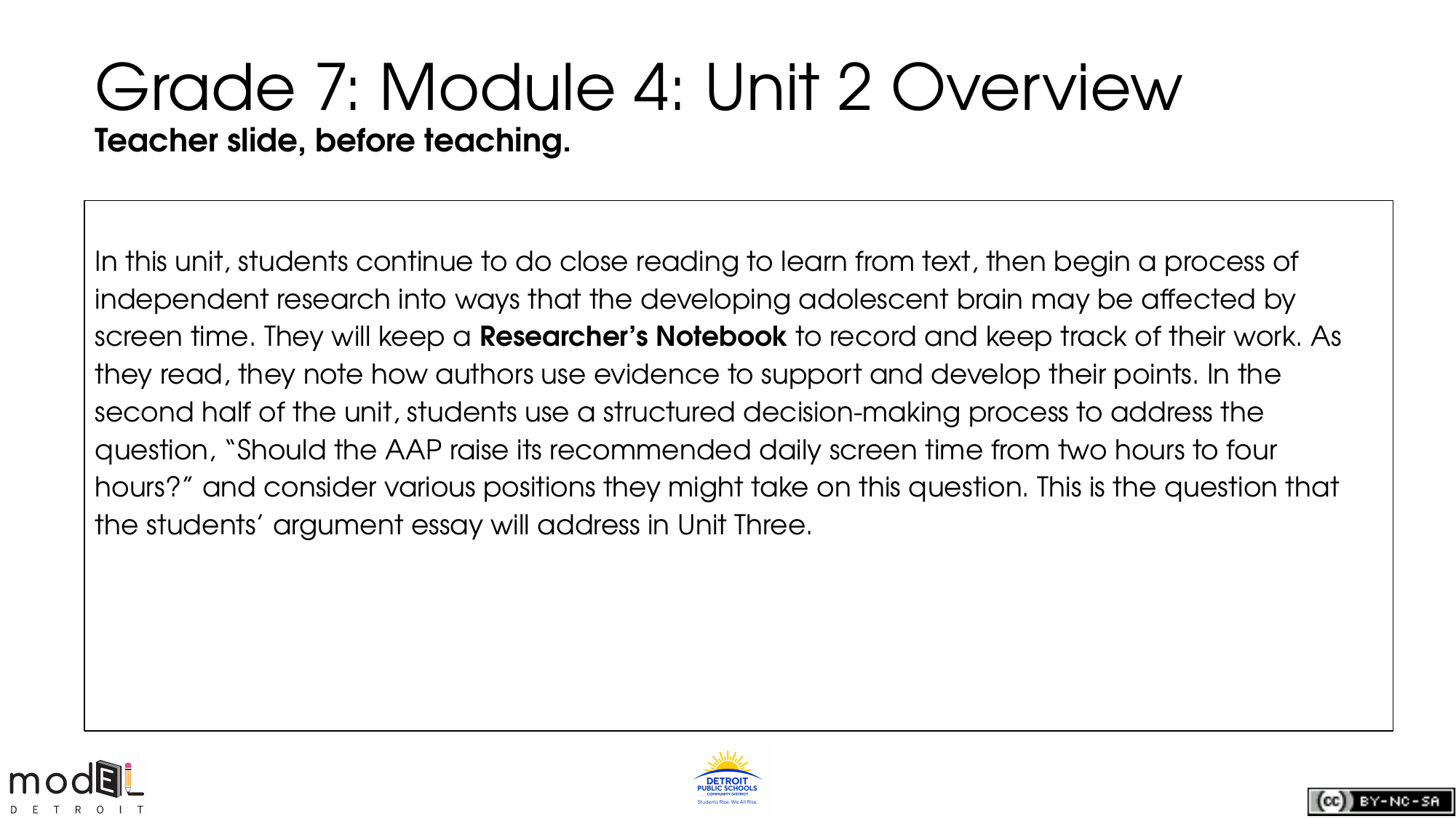

# Grade 7: Module 4: Unit 2 Overview
Teacher slide, before teaching.

In this unit, students continue to do close reading to learn from text, then begin a process of independent research into ways that the developing adolescent brain may be affected by screen time. They will keep a Researcher’s Notebook to record and keep track of their work. As they read, they note how authors use evidence to support and develop their points. In the second half of the unit, students use a structured decision-making process to address the question, “Should the AAP raise its recommended daily screen time from two hours to four hours?” and consider various positions they might take on this question. This is the question that the students’ argument essay will address in Unit Three.